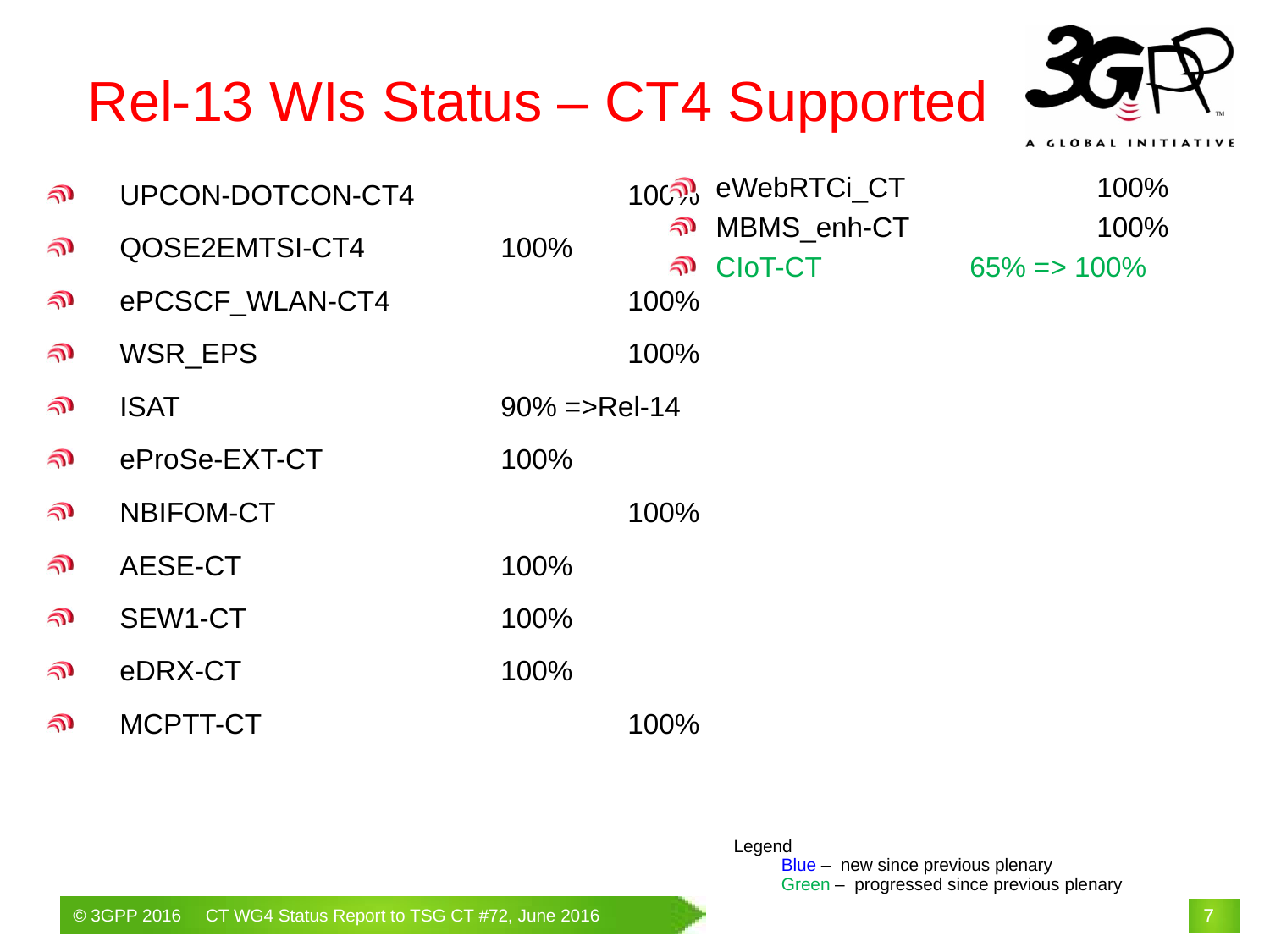

Rel-13 WIs Status – CT4 Supported
UPCON-DOTCON-CT4		100%
QOSE2EMTSI-CT4		100%
ePCSCF_WLAN-CT4		100%
WSR_EPS			100%
ISAT			90% =>Rel-14
eProSe-EXT-CT		100%
NBIFOM-CT			100%
AESE-CT			100%
SEW1-CT			100%
eDRX-CT			100%
MCPTT-CT			100%

eWebRTCi_CT		100%
MBMS_enh-CT		100%
CIoT-CT		65% => 100%

Legend
Blue –  new since previous plenary
	Green –  progressed since previous plenary